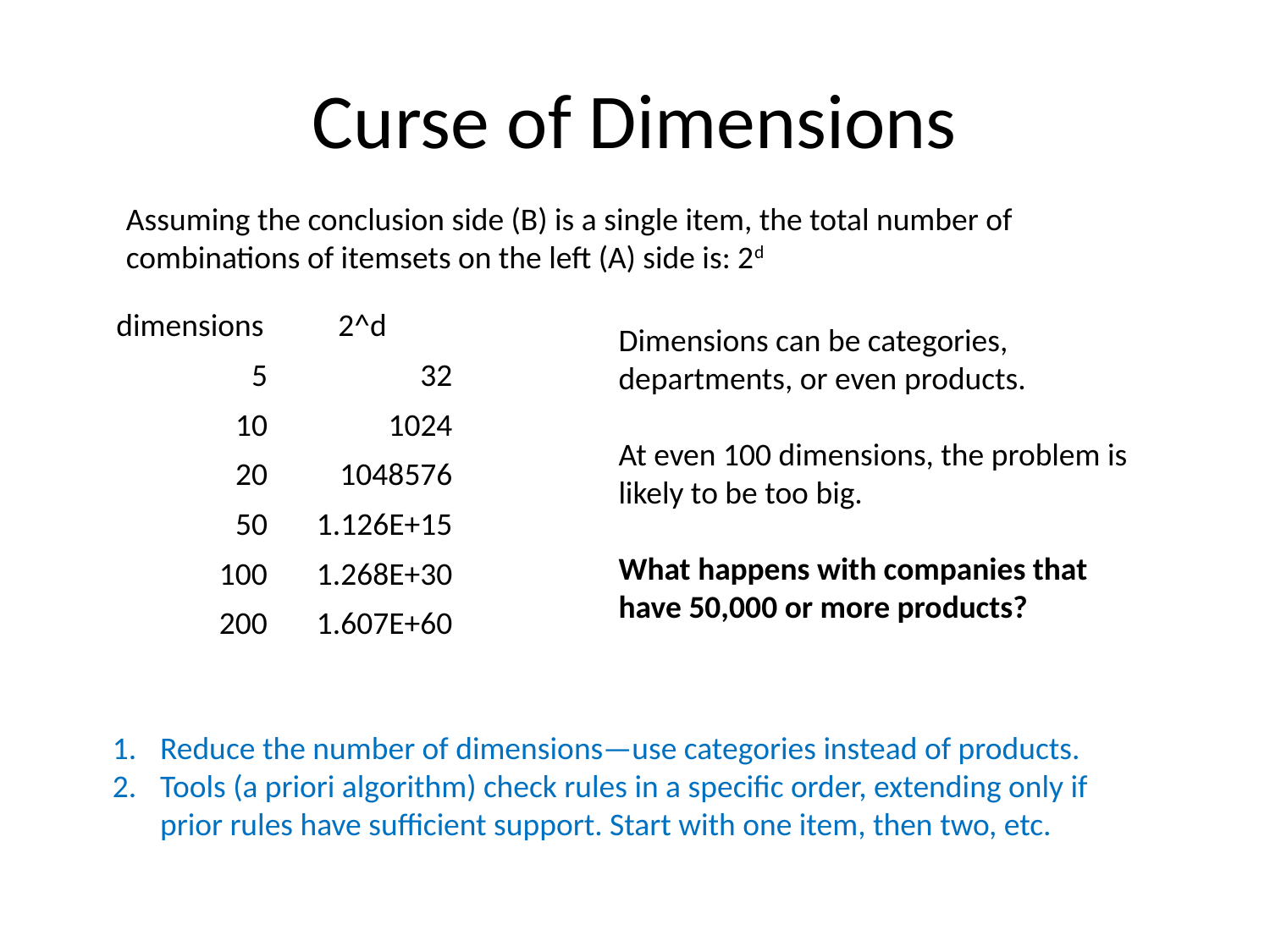

# Curse of Dimensions
Assuming the conclusion side (B) is a single item, the total number of combinations of itemsets on the left (A) side is: 2d
| dimensions | 2^d |
| --- | --- |
| 5 | 32 |
| 10 | 1024 |
| 20 | 1048576 |
| 50 | 1.126E+15 |
| 100 | 1.268E+30 |
| 200 | 1.607E+60 |
Dimensions can be categories, departments, or even products.

At even 100 dimensions, the problem is likely to be too big.

What happens with companies that have 50,000 or more products?
Reduce the number of dimensions—use categories instead of products.
Tools (a priori algorithm) check rules in a specific order, extending only if prior rules have sufficient support. Start with one item, then two, etc.